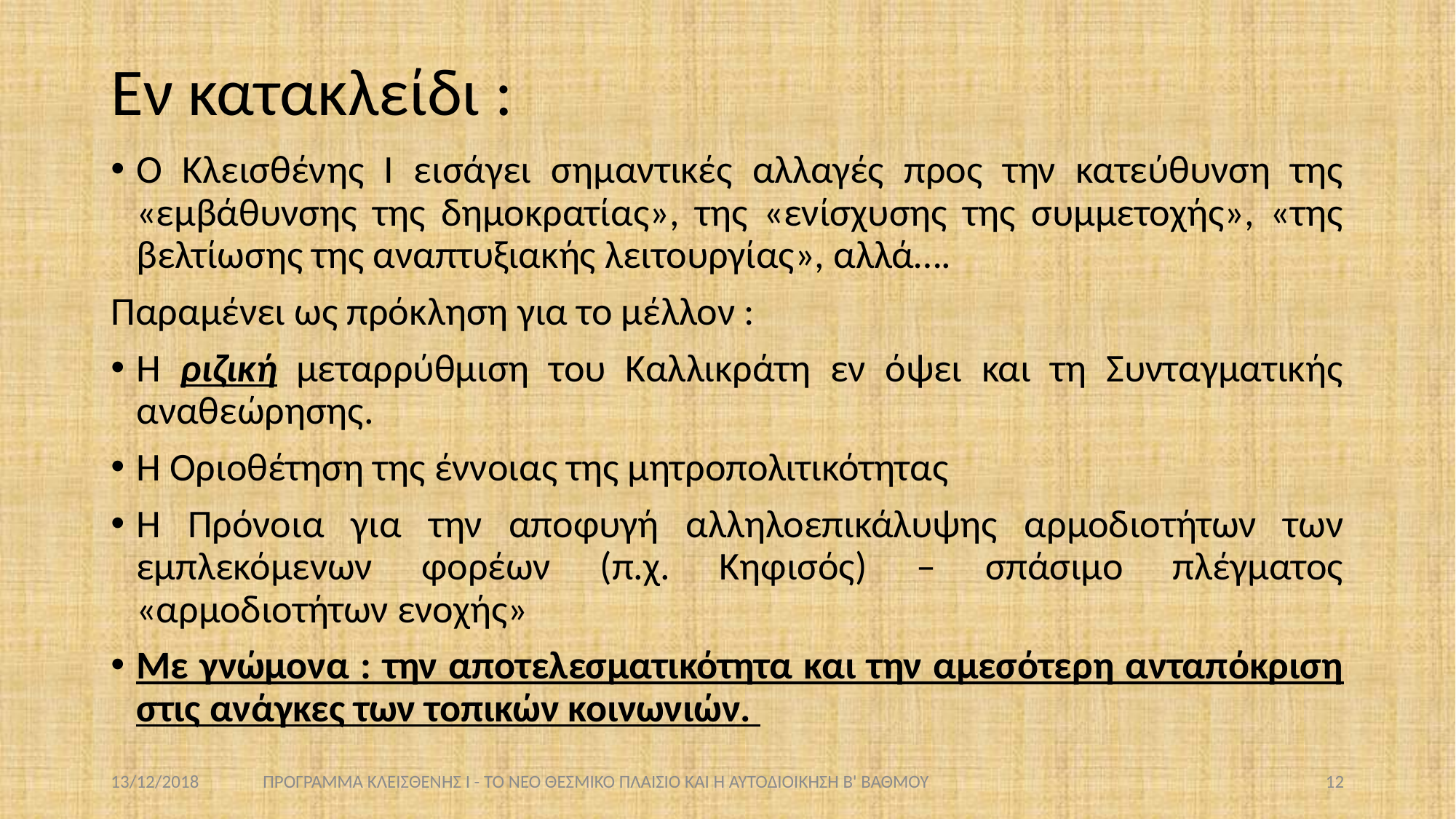

# Εν κατακλείδι :
Ο Κλεισθένης Ι εισάγει σημαντικές αλλαγές προς την κατεύθυνση της «εμβάθυνσης της δημοκρατίας», της «ενίσχυσης της συμμετοχής», «της βελτίωσης της αναπτυξιακής λειτουργίας», αλλά….
Παραμένει ως πρόκληση για το μέλλον :
Η ριζική μεταρρύθμιση του Καλλικράτη εν όψει και τη Συνταγματικής αναθεώρησης.
Η Οριοθέτηση της έννοιας της μητροπολιτικότητας
Η Πρόνοια για την αποφυγή αλληλοεπικάλυψης αρμοδιοτήτων των εμπλεκόμενων φορέων (π.χ. Κηφισός) – σπάσιμο πλέγματος «αρμοδιοτήτων ενοχής»
Με γνώμονα : την αποτελεσματικότητα και την αμεσότερη ανταπόκριση στις ανάγκες των τοπικών κοινωνιών.

13/12/2018
ΠΡΟΓΡΑΜΜΑ ΚΛΕΙΣΘΕΝΗΣ Ι - ΤΟ ΝΕΟ ΘΕΣΜΙΚΟ ΠΛΑΙΣΙΟ ΚΑΙ Η ΑΥΤΟΔΙΟΙΚΗΣΗ Β' ΒΑΘΜΟΥ
12